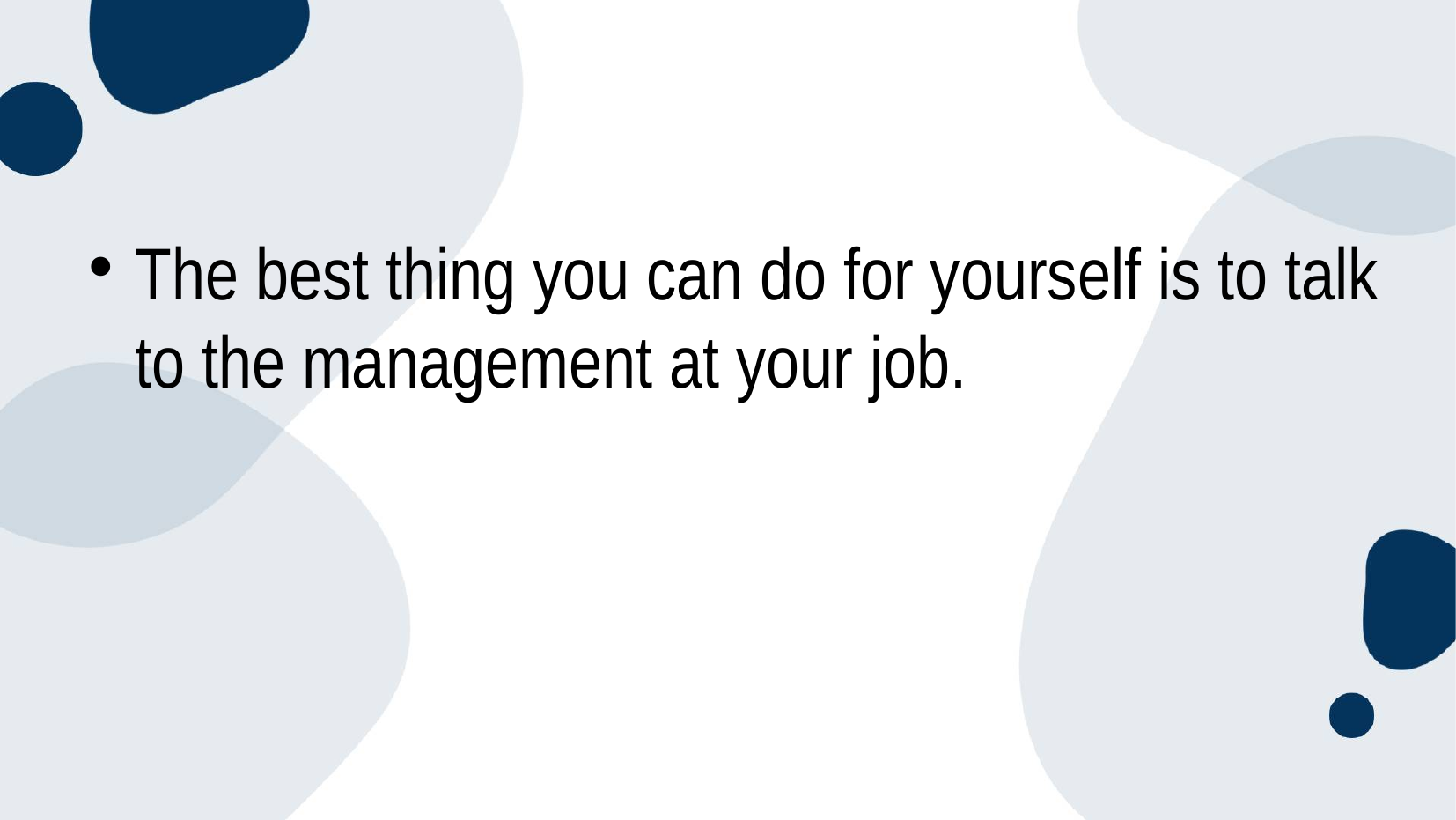

The best thing you can do for yourself is to talk to the management at your job.